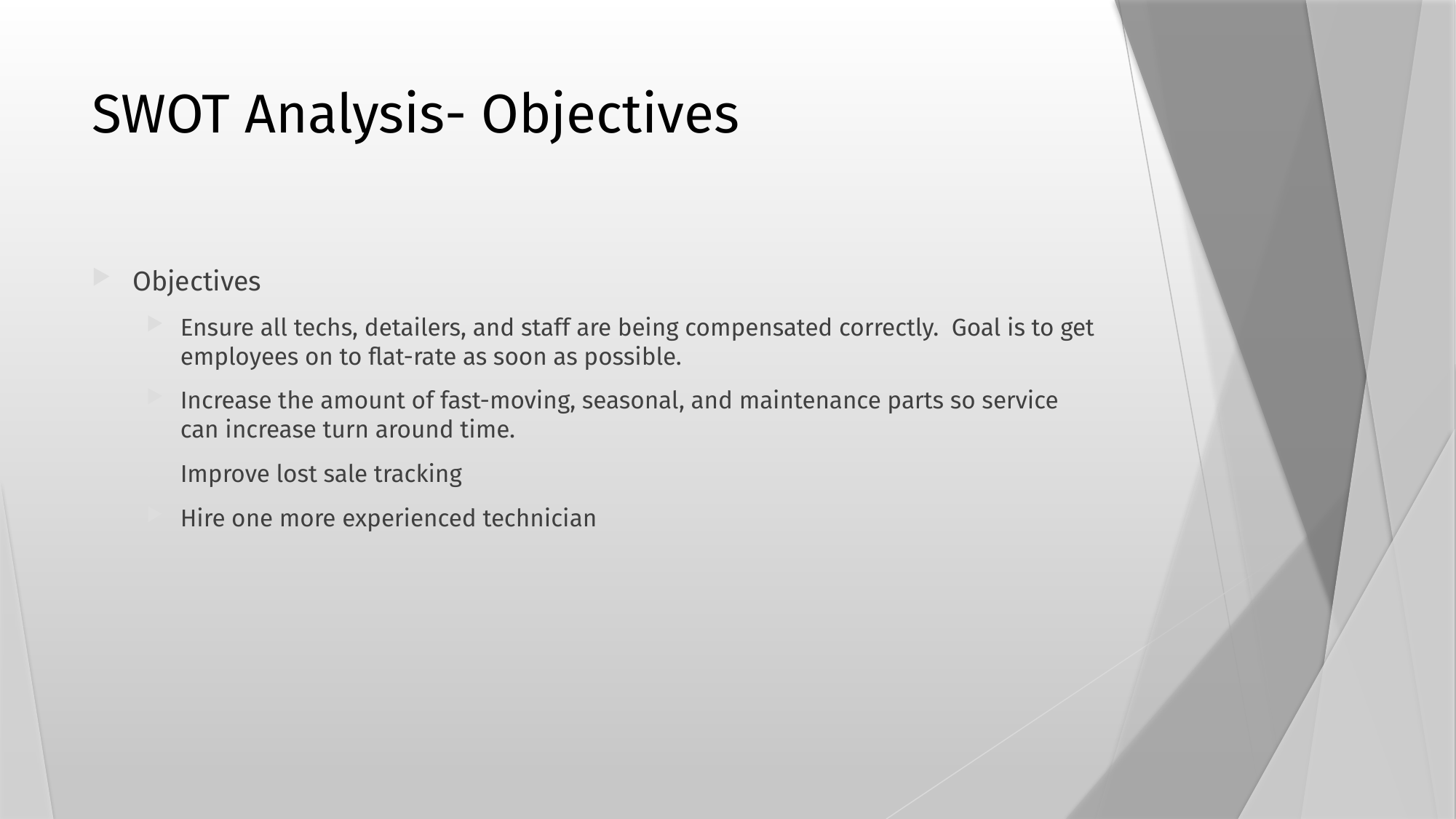

# SWOT Analysis- Objectives
Objectives
Ensure all techs, detailers, and staff are being compensated correctly.  Goal is to get employees on to flat-rate as soon as possible.
Increase the amount of fast-moving, seasonal, and maintenance parts so service can increase turn around time.
Improve lost sale tracking
Hire one more experienced technician